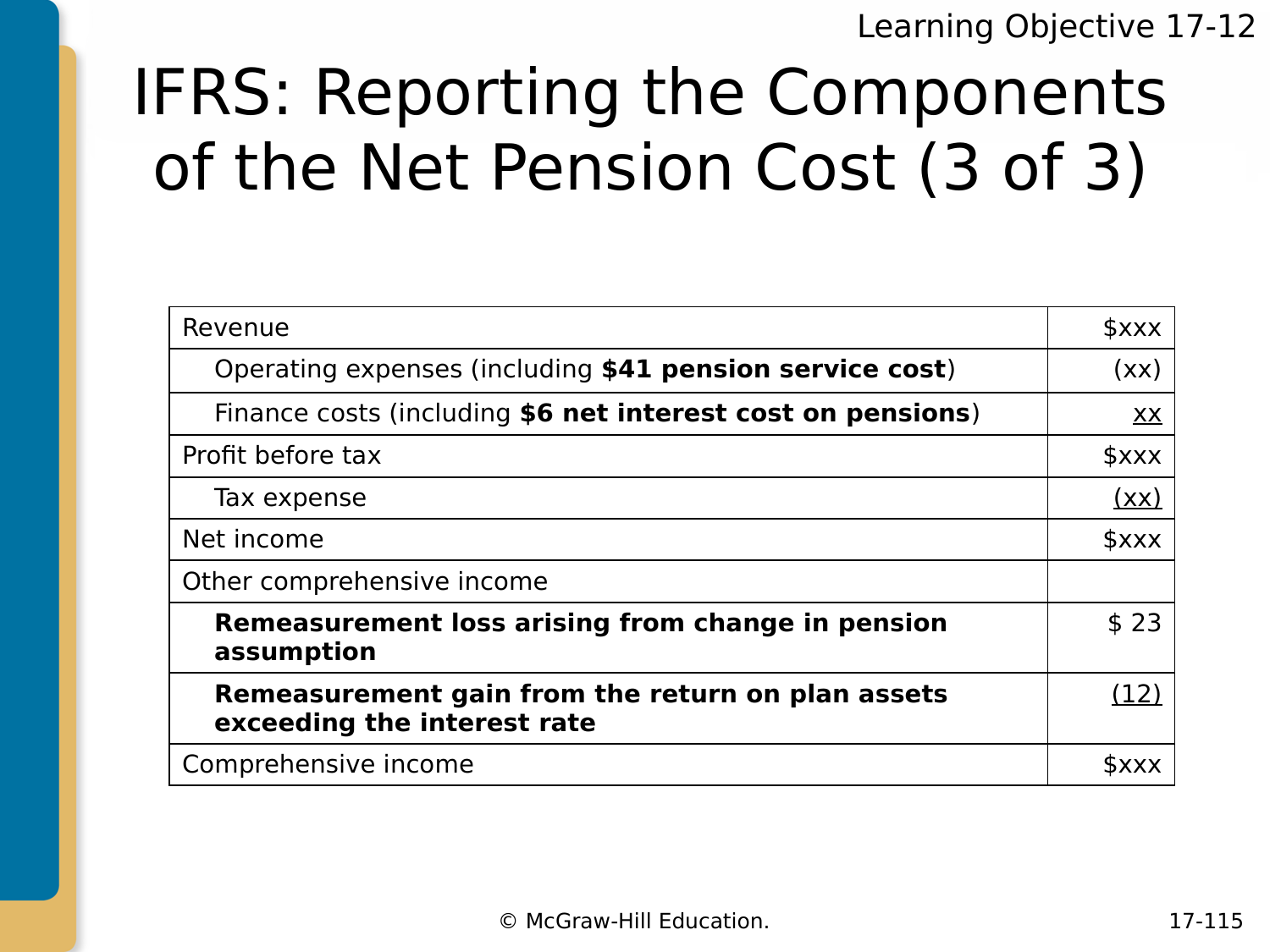

Learning Objective 17-12
# IFRS: Reporting the Components of the Net Pension Cost (3 of 3)
| Revenue | $xxx |
| --- | --- |
| Operating expenses (including $41 pension service cost) | (xx) |
| Finance costs (including $6 net interest cost on pensions) | xx |
| Profit before tax | $xxx |
| Tax expense | (xx) |
| Net income | $xxx |
| Other comprehensive income |  |
| Remeasurement loss arising from change in pension assumption | $ 23 |
| Remeasurement gain from the return on plan assets exceeding the interest rate | (12) |
| Comprehensive income | $xxx |